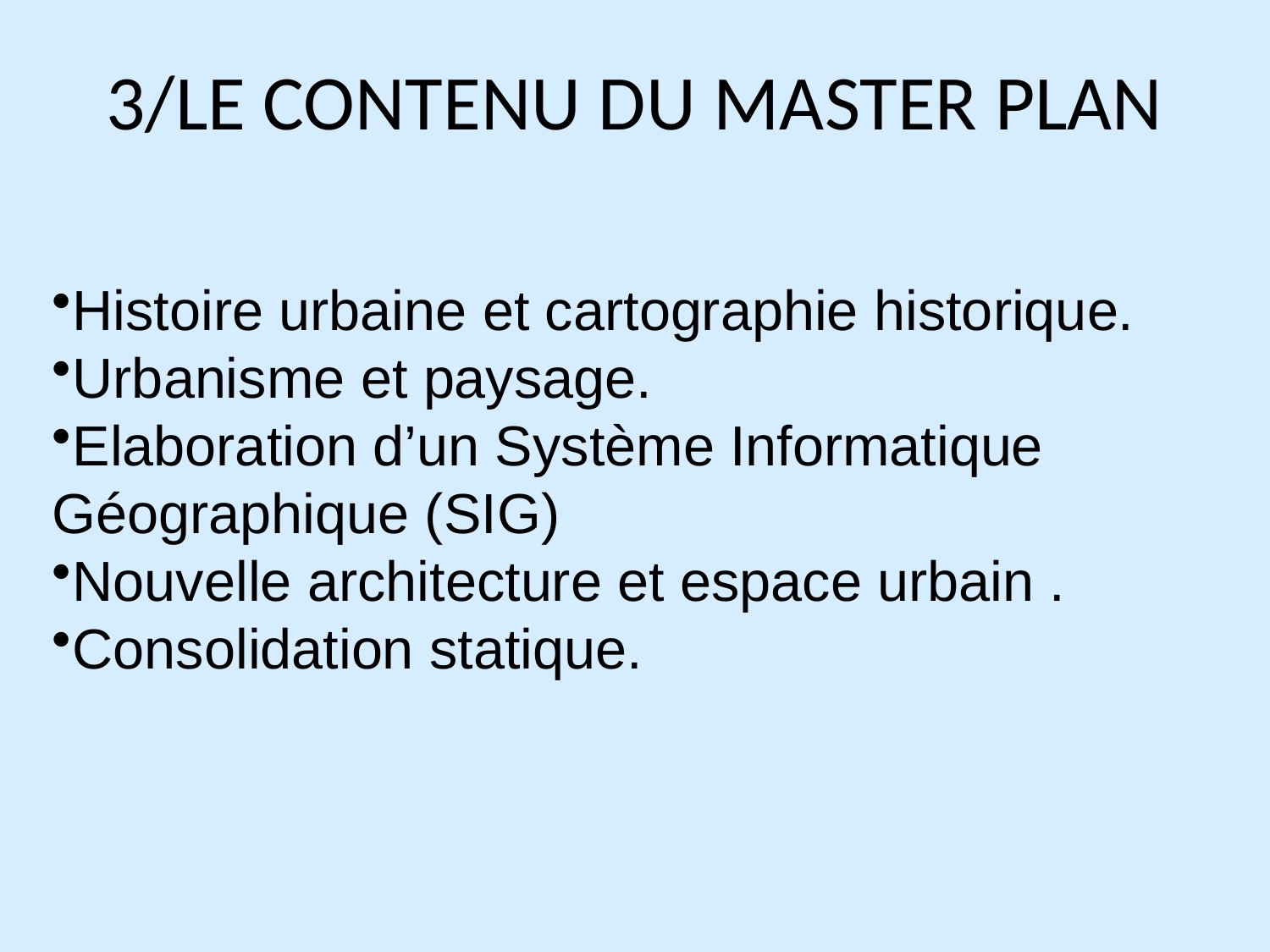

# 3/LE CONTENU DU MASTER PLAN
Histoire urbaine et cartographie historique.
Urbanisme et paysage.
Elaboration d’un Système Informatique Géographique (SIG)
Nouvelle architecture et espace urbain .
Consolidation statique.